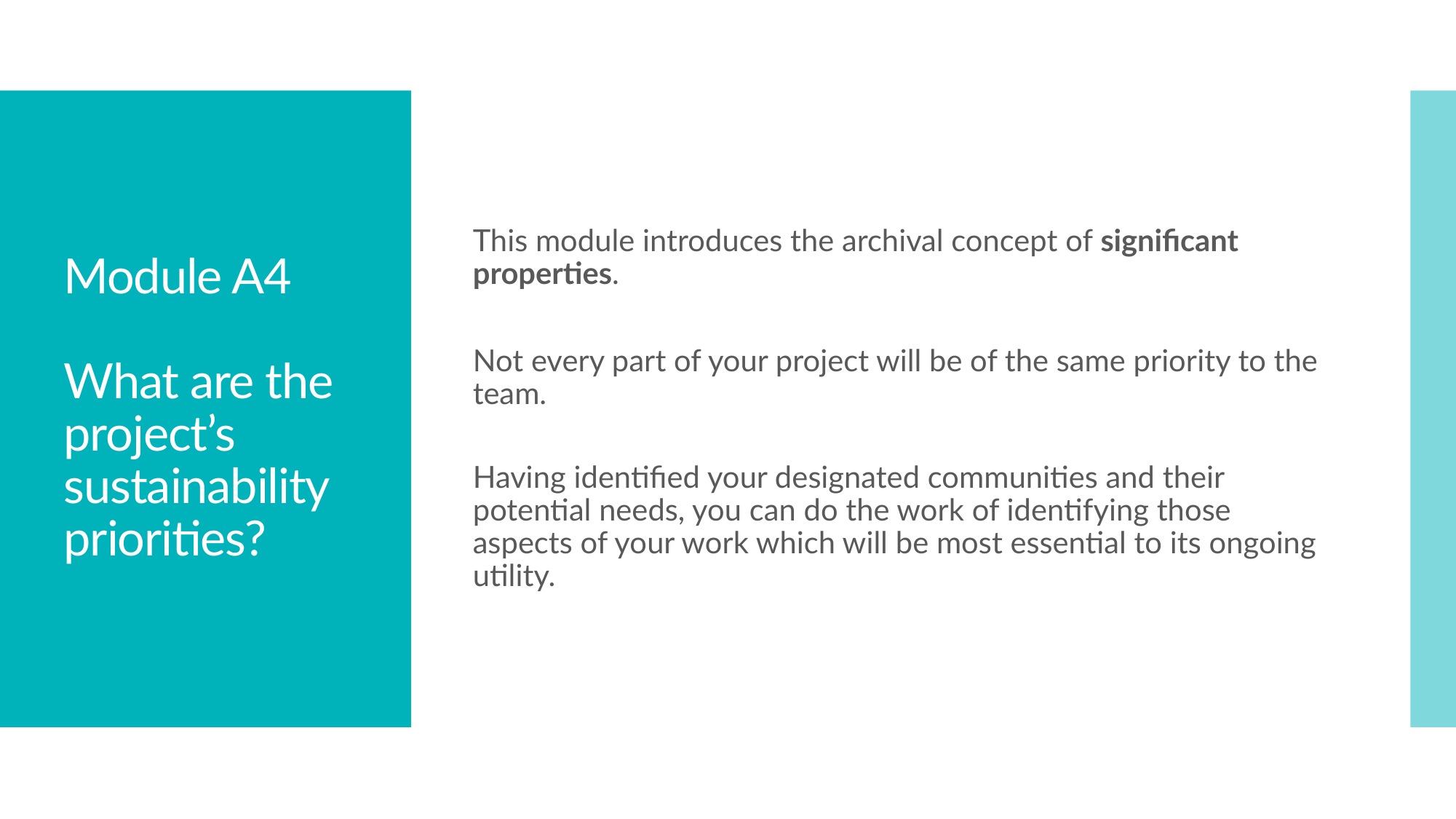

This module introduces the archival concept of significant properties.
Not every part of your project will be of the same priority to the team.
Having identified your designated communities and their potential needs, you can do the work of identifying those aspects of your work which will be most essential to its ongoing utility.
# Module A4 What are the project’s sustainability priorities?